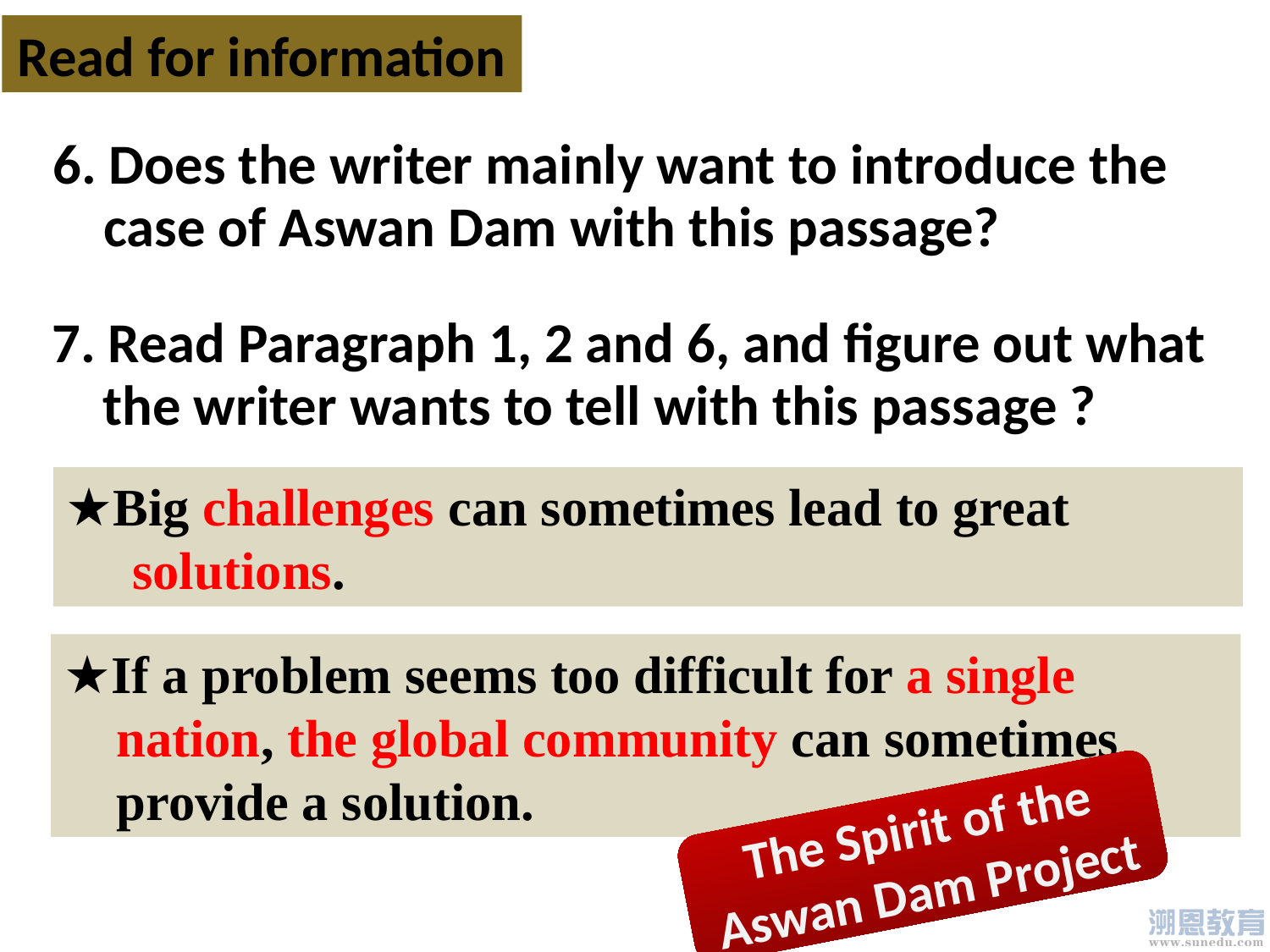

Read for information

6. Does the writer mainly want to introduce the
    case of Aswan Dam with this passage?

7. Read Paragraph 1, 2 and 6, and figure out what
    the writer wants to tell with this passage ?
★Big challenges can sometimes lead to great
     solutions.
★If a problem seems too difficult for a single
    nation, the global community can sometimes
    provide a solution.
The Spirit of the Aswan Dam Project